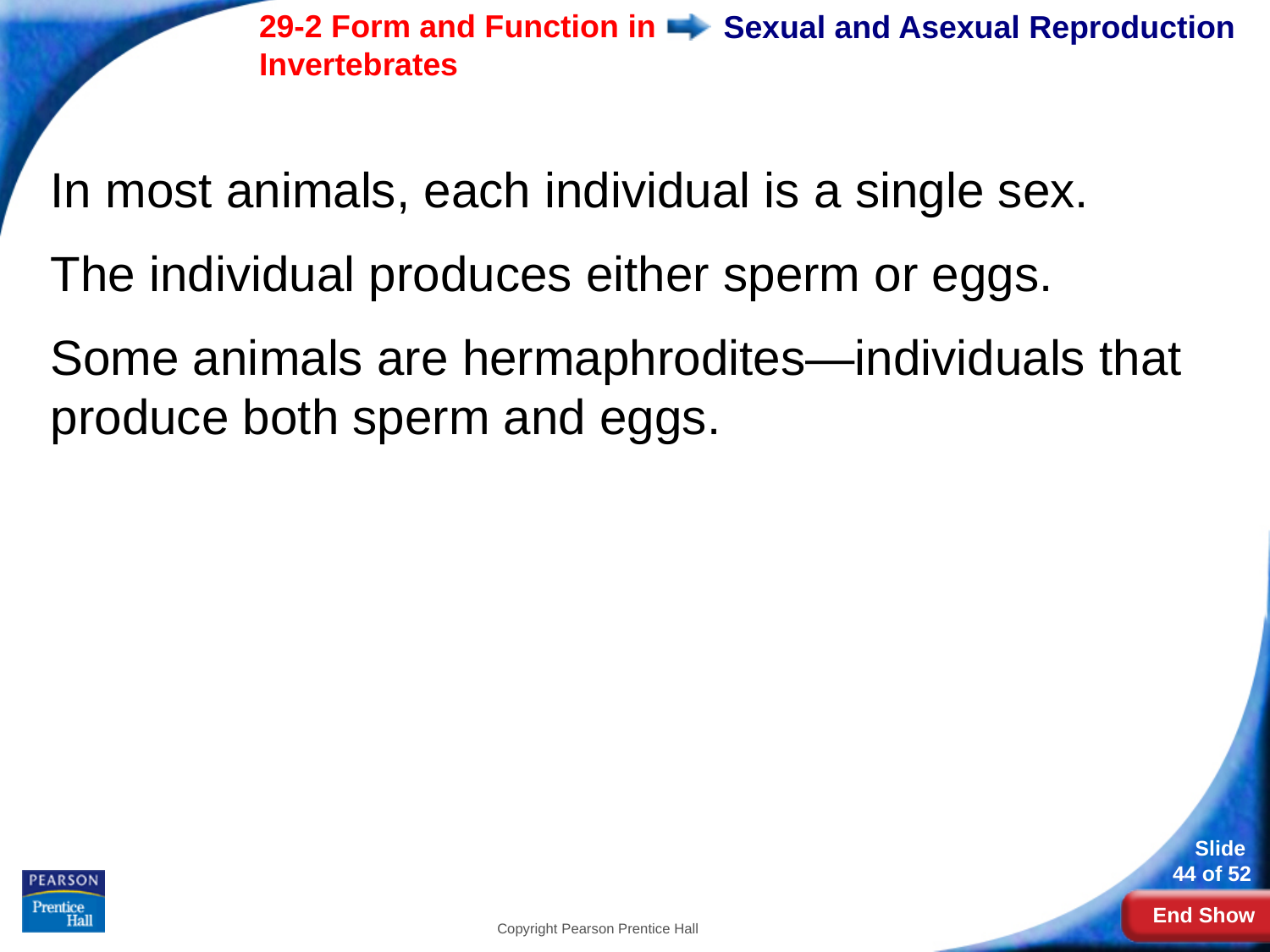

# Sexual and Asexual Reproduction
In most animals, each individual is a single sex.
The individual produces either sperm or eggs.
Some animals are hermaphrodites—individuals that produce both sperm and eggs.
Copyright Pearson Prentice Hall